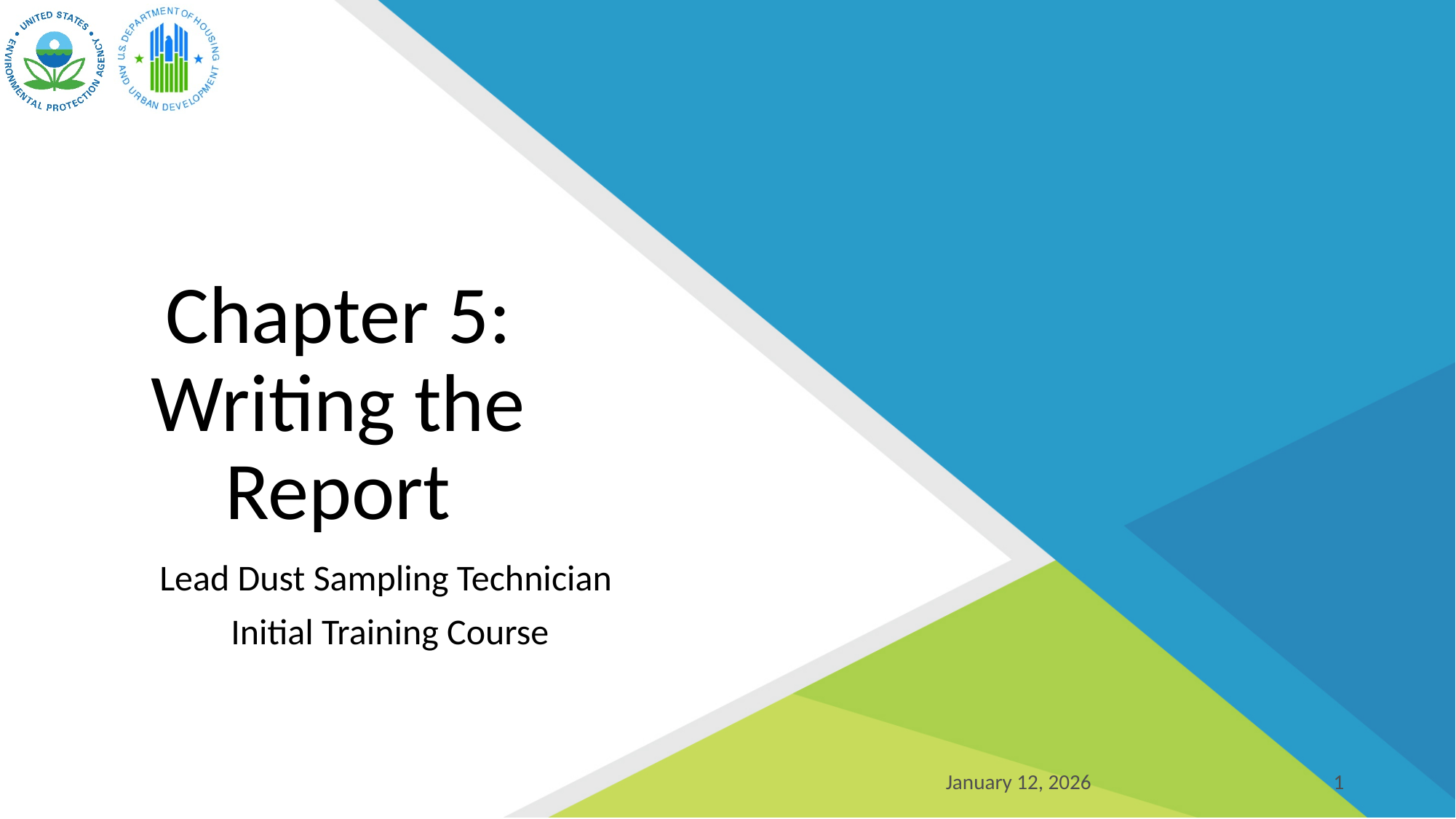

# Chapter 5: Writing the Report
Lead Dust Sampling Technician
Initial Training Course
January 12, 2026
1